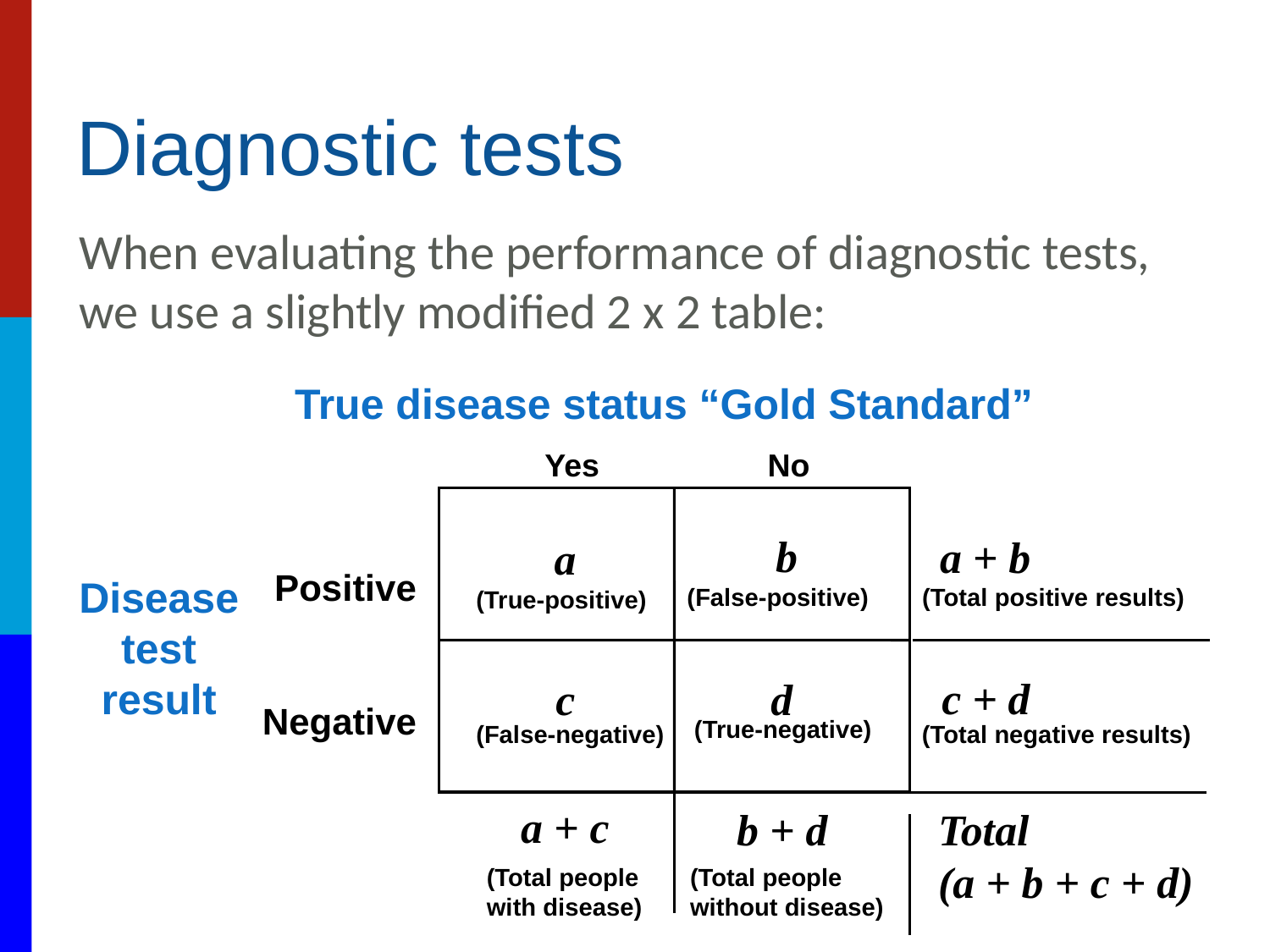

# Diagnostic tests
When evaluating the performance of diagnostic tests, we use a slightly modified 2 x 2 table:
True disease status “Gold Standard”
        Yes                   No

b
a + b
a
Positive

Negative
Disease test result
(False-positive)
(Total positive results)
(True-positive)
c + d
c
d
(True-negative)
(False-negative)
(Total negative results)
a + c
b + d
Total
(a + b + c + d)
(Total people
with disease)
(Total people
without disease)